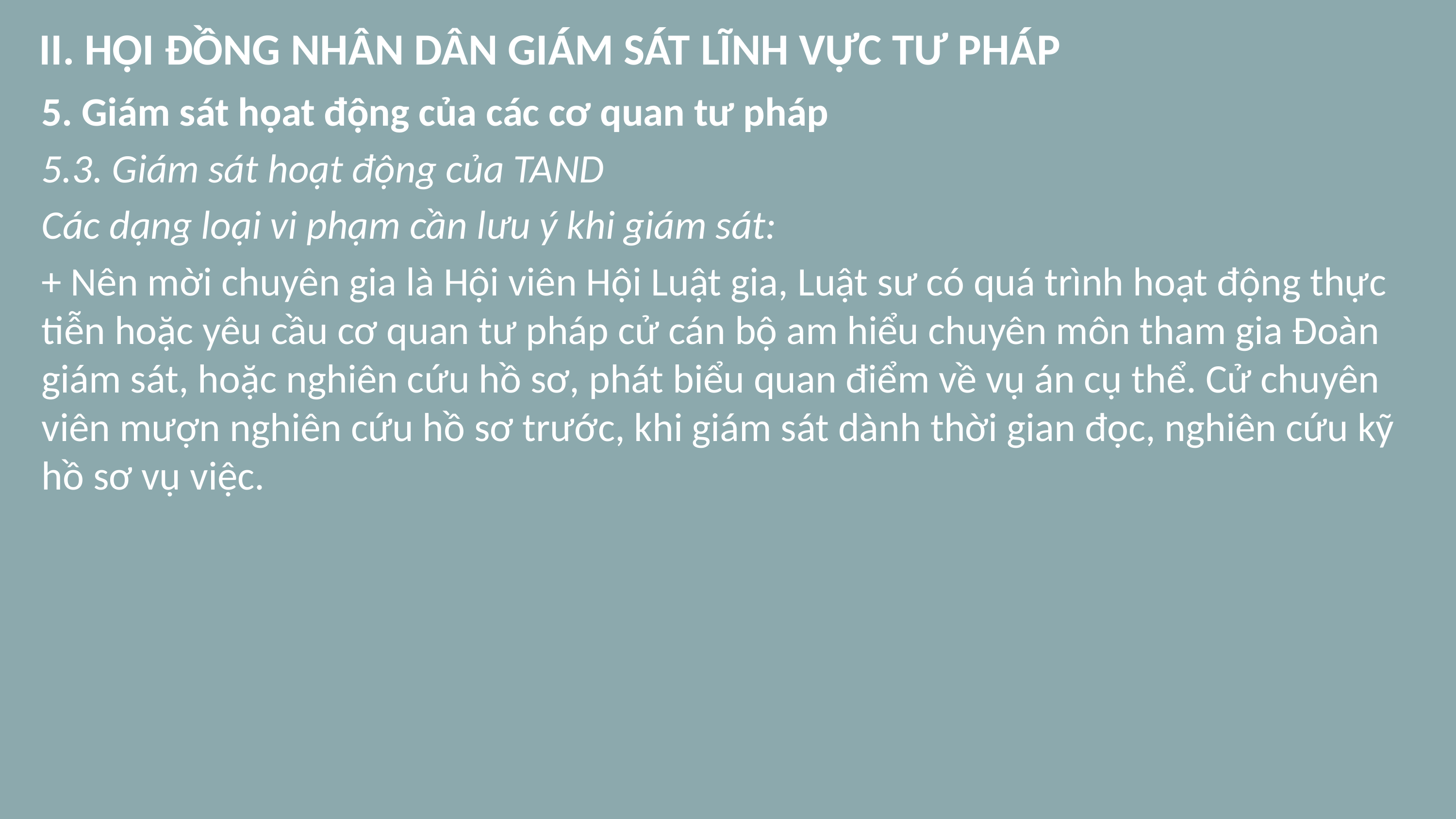

# II. HỘI ĐỒNG NHÂN DÂN GIÁM SÁT LĨNH VỰC TƯ PHÁP
5. Giám sát họat động của các cơ quan tư pháp
5.3. Giám sát hoạt động của TAND
Các dạng loại vi phạm cần lưu ý khi giám sát:
+ Nên mời chuyên gia là Hội viên Hội Luật gia, Luật sư có quá trình hoạt động thực tiễn hoặc yêu cầu cơ quan tư pháp cử cán bộ am hiểu chuyên môn tham gia Đoàn giám sát, hoặc nghiên cứu hồ sơ, phát biểu quan điểm về vụ án cụ thể. Cử chuyên viên mượn nghiên cứu hồ sơ trước, khi giám sát dành thời gian đọc, nghiên cứu kỹ hồ sơ vụ việc.